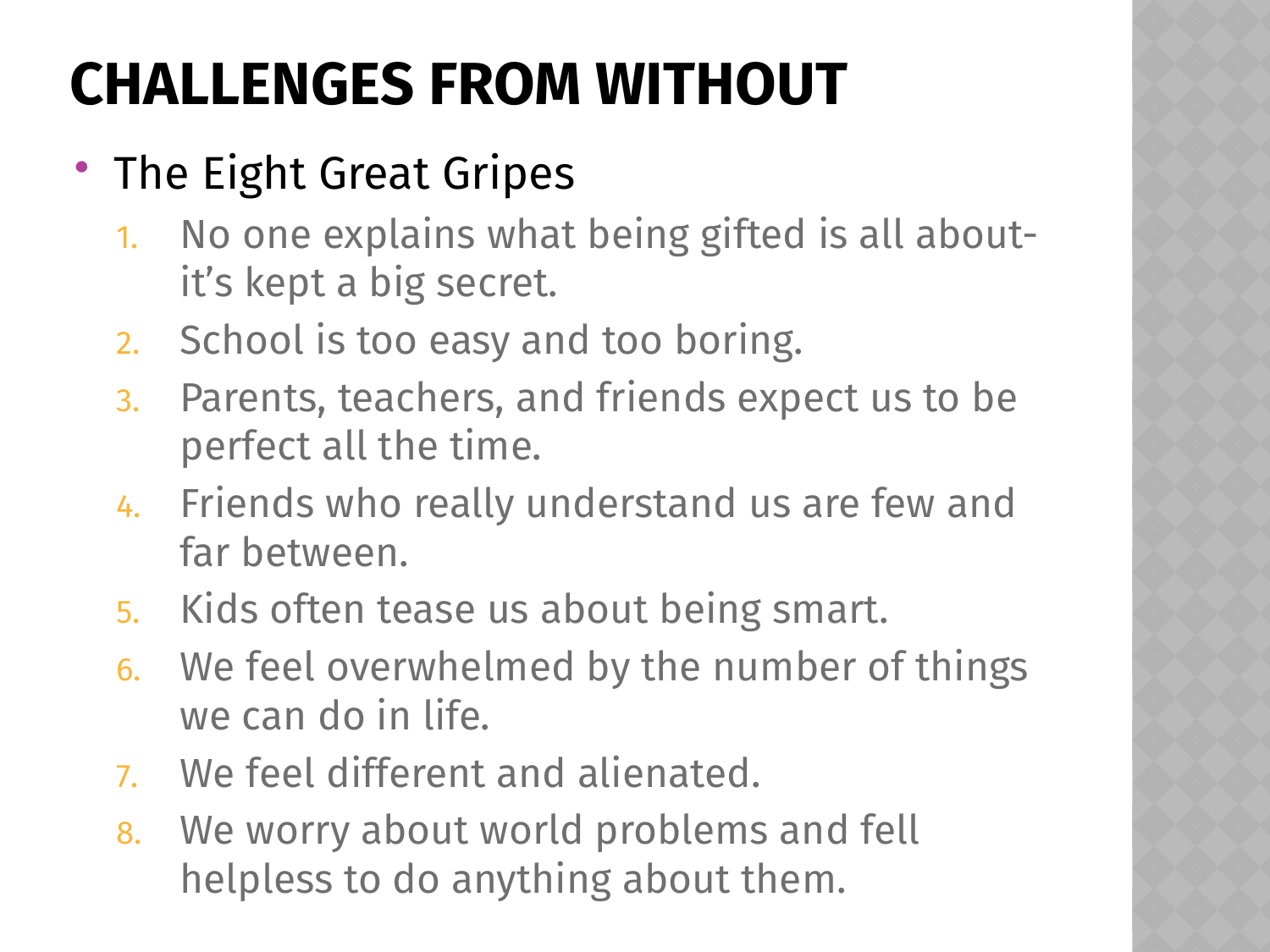

# Challenges from Without
The Eight Great Gripes
No one explains what being gifted is all about-it’s kept a big secret.
School is too easy and too boring.
Parents, teachers, and friends expect us to be perfect all the time.
Friends who really understand us are few and far between.
Kids often tease us about being smart.
We feel overwhelmed by the number of things we can do in life.
We feel different and alienated.
We worry about world problems and fell helpless to do anything about them.